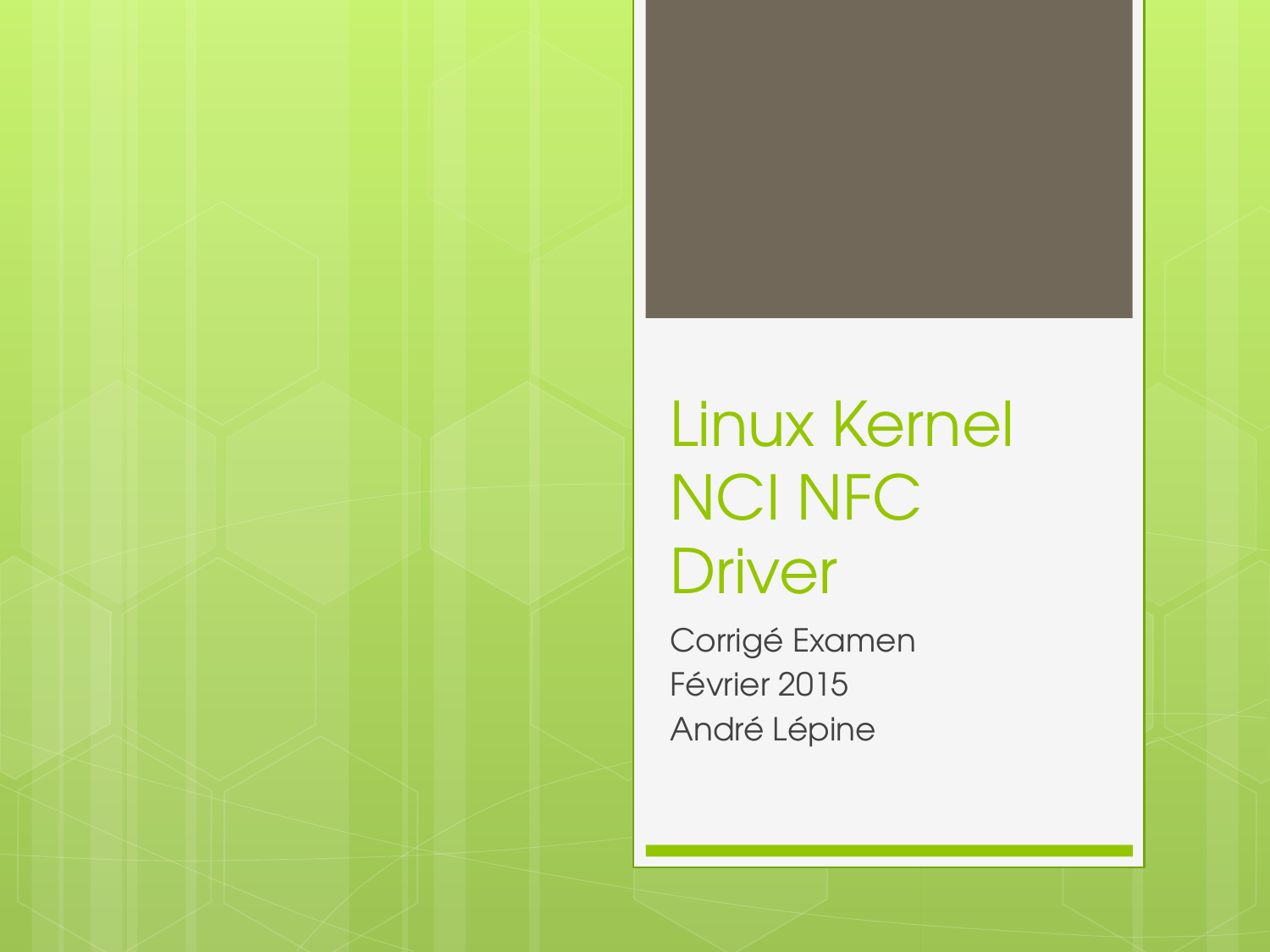

# Linux Kernel NCI NFC Driver
Corrigé Examen
Février 2015
André Lépine